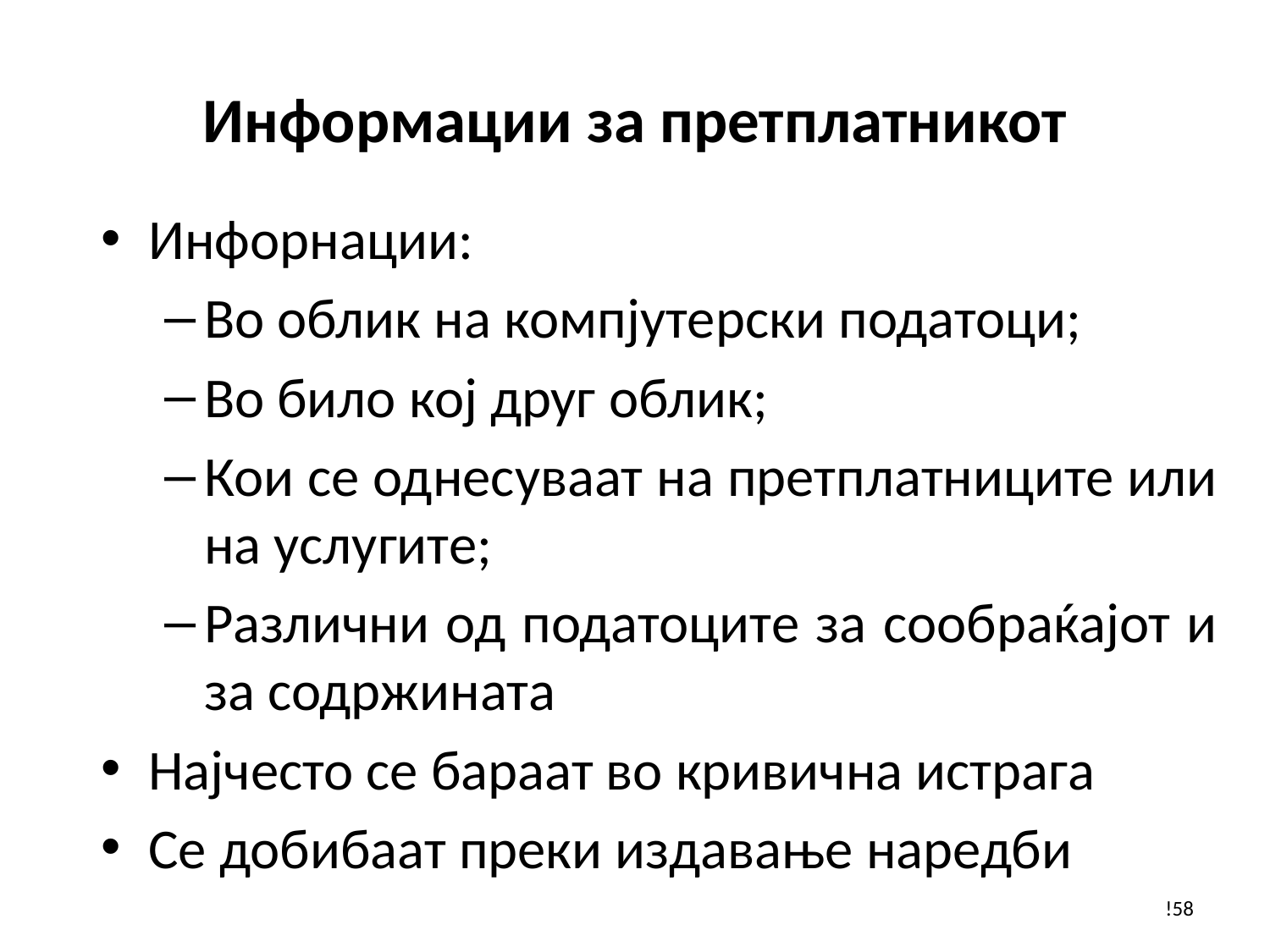

# Информации за претплатникот
Инфорнации:
Во облик на компјутерски податоци;
Во било кој друг облик;
Кои се однесуваат на претплатниците или на услугите;
Различни од податоците за сообраќајот и за содржината
Најчесто се бараат во кривична истрага
Се добибаат преки издавање наредби
!58